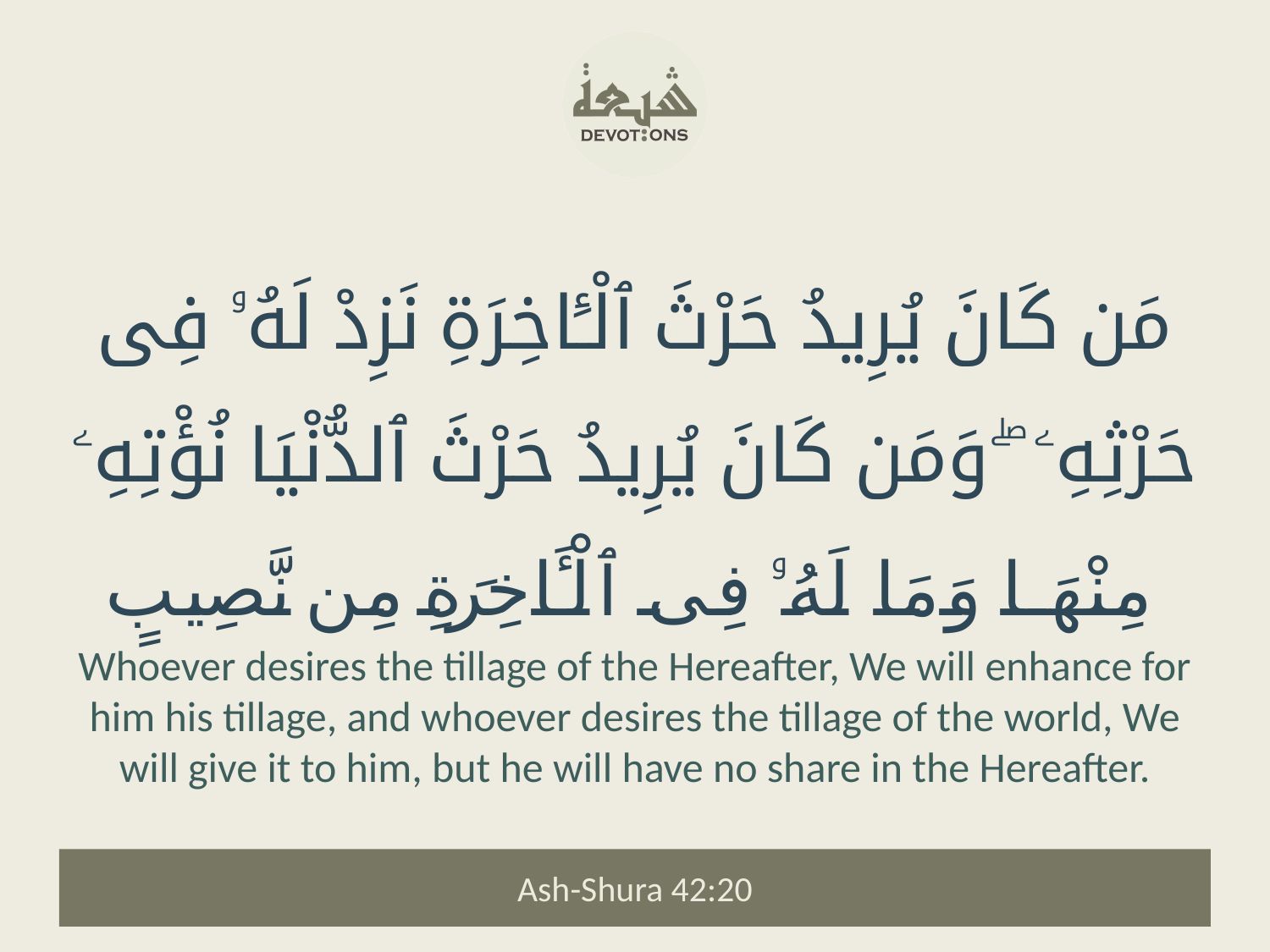

مَن كَانَ يُرِيدُ حَرْثَ ٱلْـَٔاخِرَةِ نَزِدْ لَهُۥ فِى حَرْثِهِۦ ۖ وَمَن كَانَ يُرِيدُ حَرْثَ ٱلدُّنْيَا نُؤْتِهِۦ مِنْهَا وَمَا لَهُۥ فِى ٱلْـَٔاخِرَةِ مِن نَّصِيبٍ
Whoever desires the tillage of the Hereafter, We will enhance for him his tillage, and whoever desires the tillage of the world, We will give it to him, but he will have no share in the Hereafter.
Ash-Shura 42:20